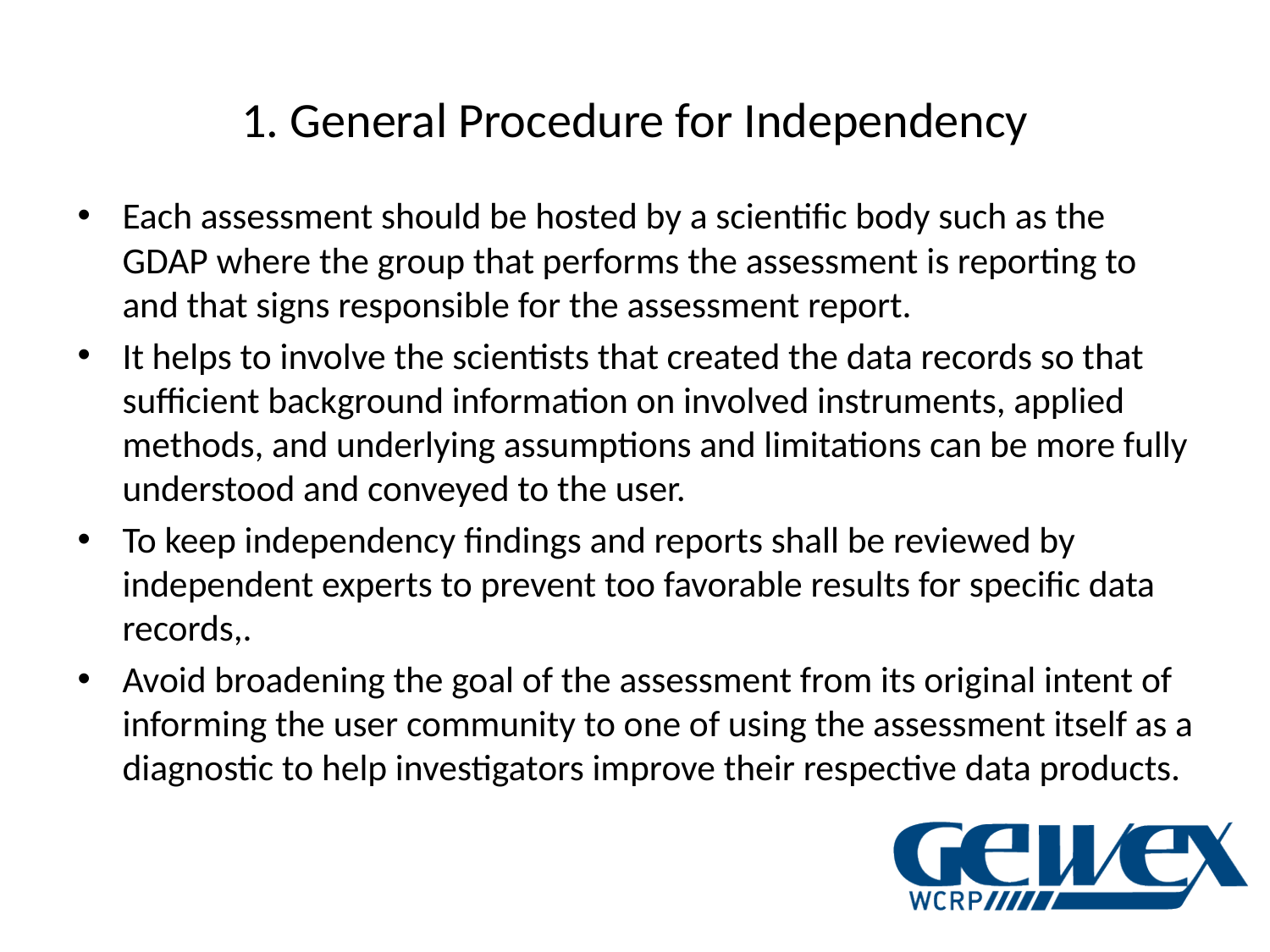

# 1. General Procedure for Independency
Each assessment should be hosted by a scientific body such as the GDAP where the group that performs the assessment is reporting to and that signs responsible for the assessment report.
It helps to involve the scientists that created the data records so that sufficient background information on involved instruments, applied methods, and underlying assumptions and limitations can be more fully understood and conveyed to the user.
To keep independency findings and reports shall be reviewed by independent experts to prevent too favorable results for specific data records,.
Avoid broadening the goal of the assessment from its original intent of informing the user community to one of using the assessment itself as a diagnostic to help investigators improve their respective data products.